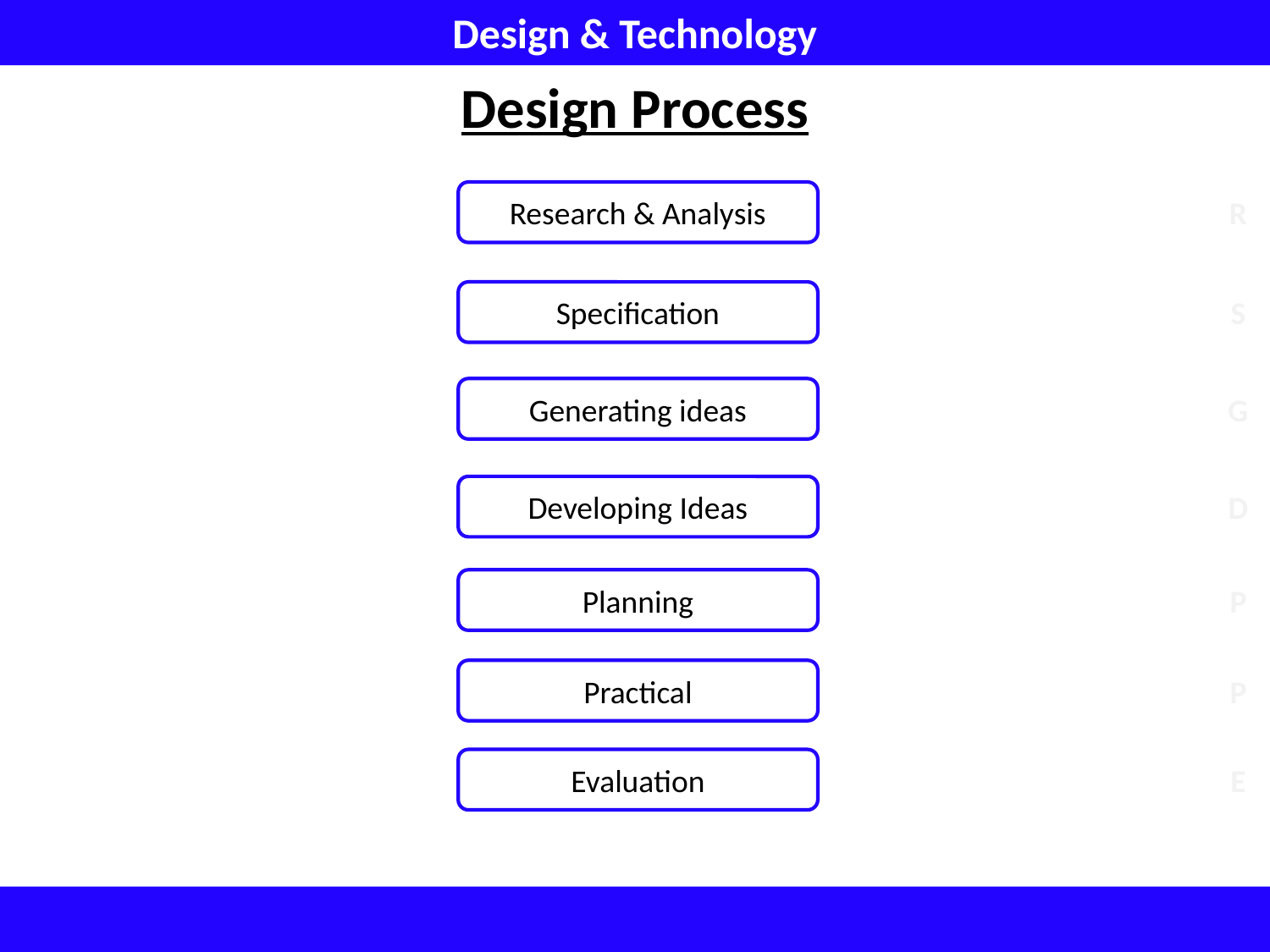

Design & Technology
Design Process
Research & Analysis
Specification
Generating ideas
Developing Ideas
Planning
Practical
Evaluation